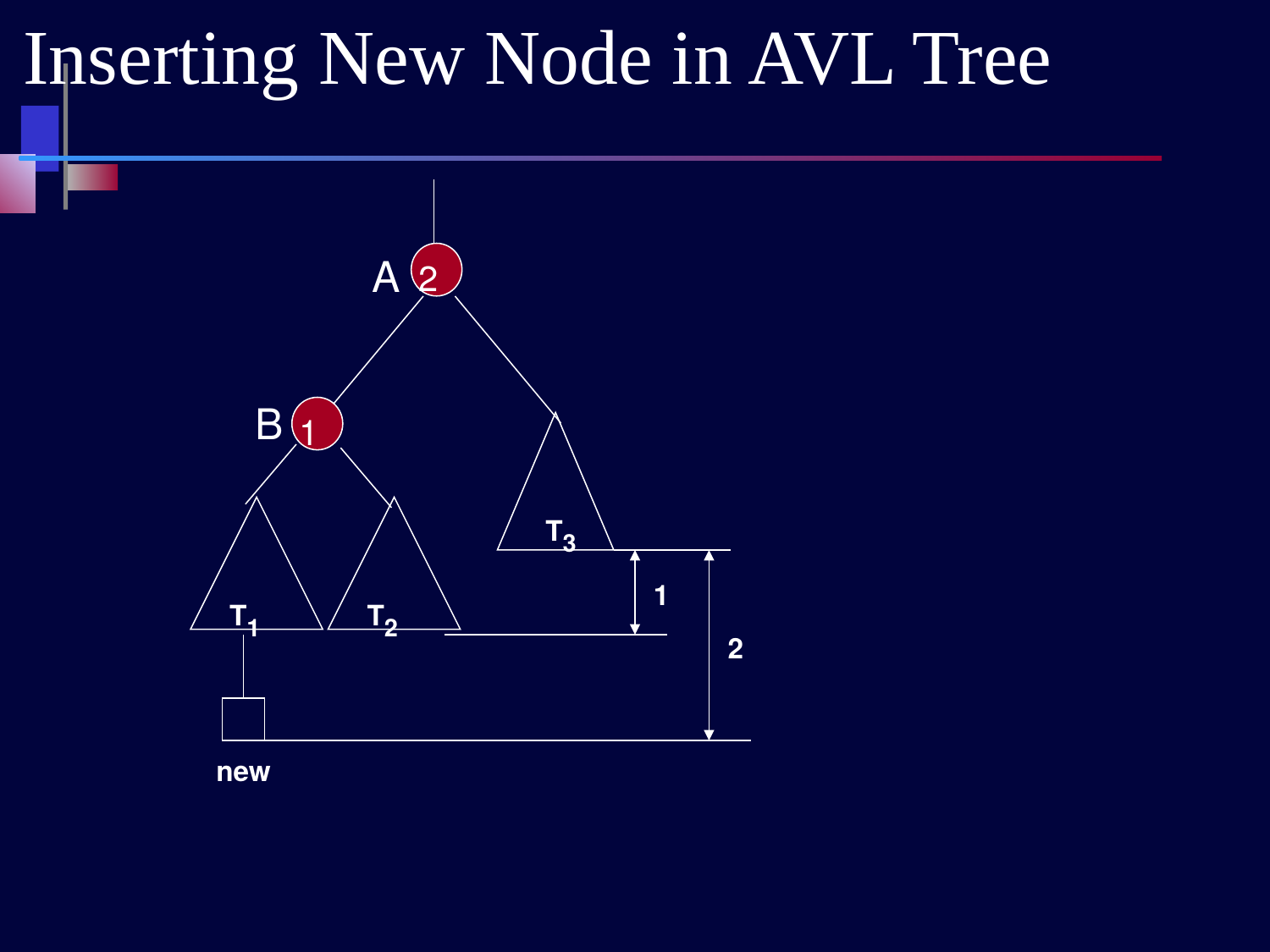

# Inserting New Node in AVL Tree

A

2
B

1

T3

T1

T2
1
2

new